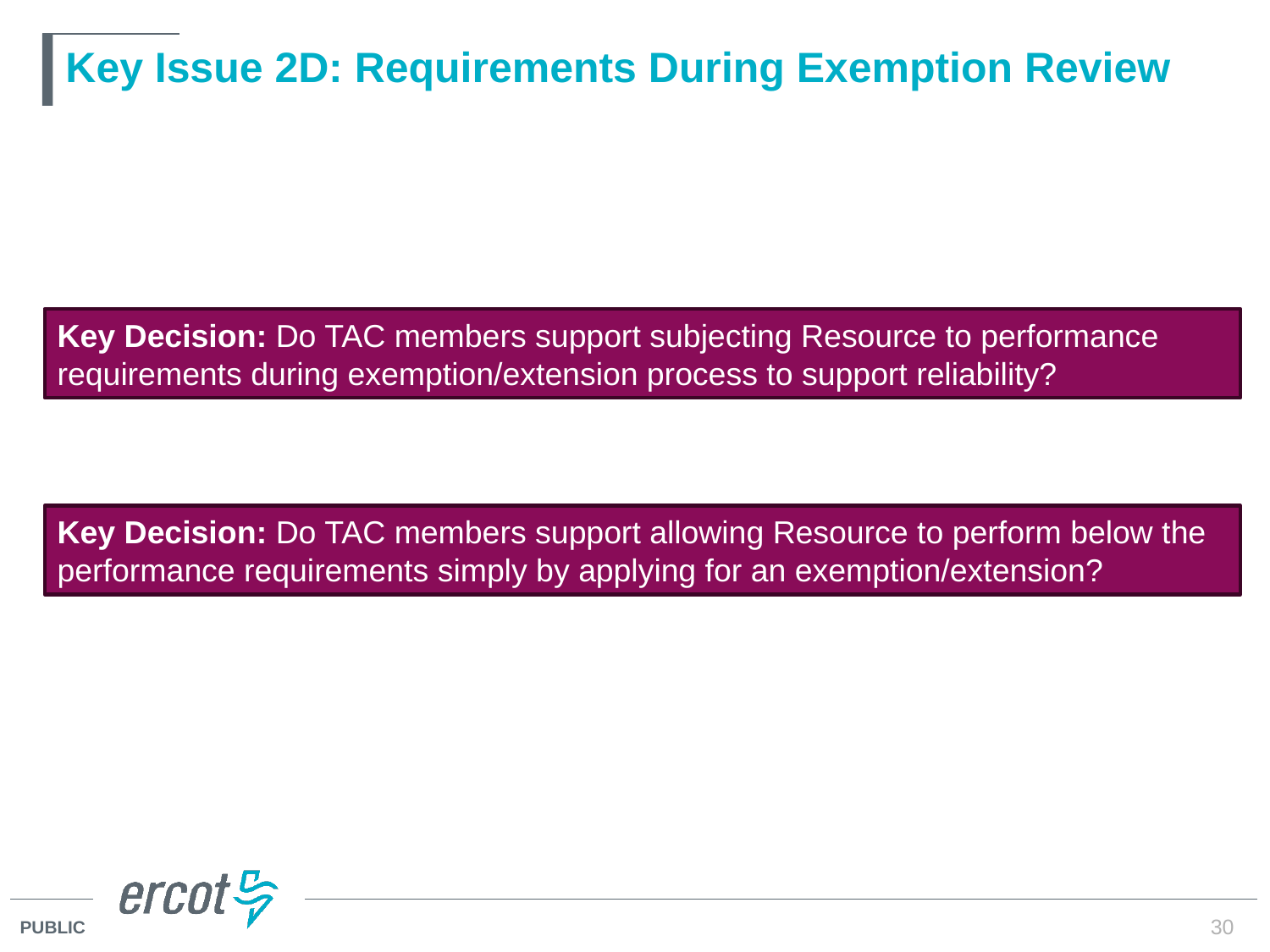

# Key Issue 2D: Requirements During Exemption Review
Key Decision: Do TAC members support subjecting Resource to performance requirements during exemption/extension process to support reliability?
Key Decision: Do TAC members support allowing Resource to perform below the performance requirements simply by applying for an exemption/extension?
30